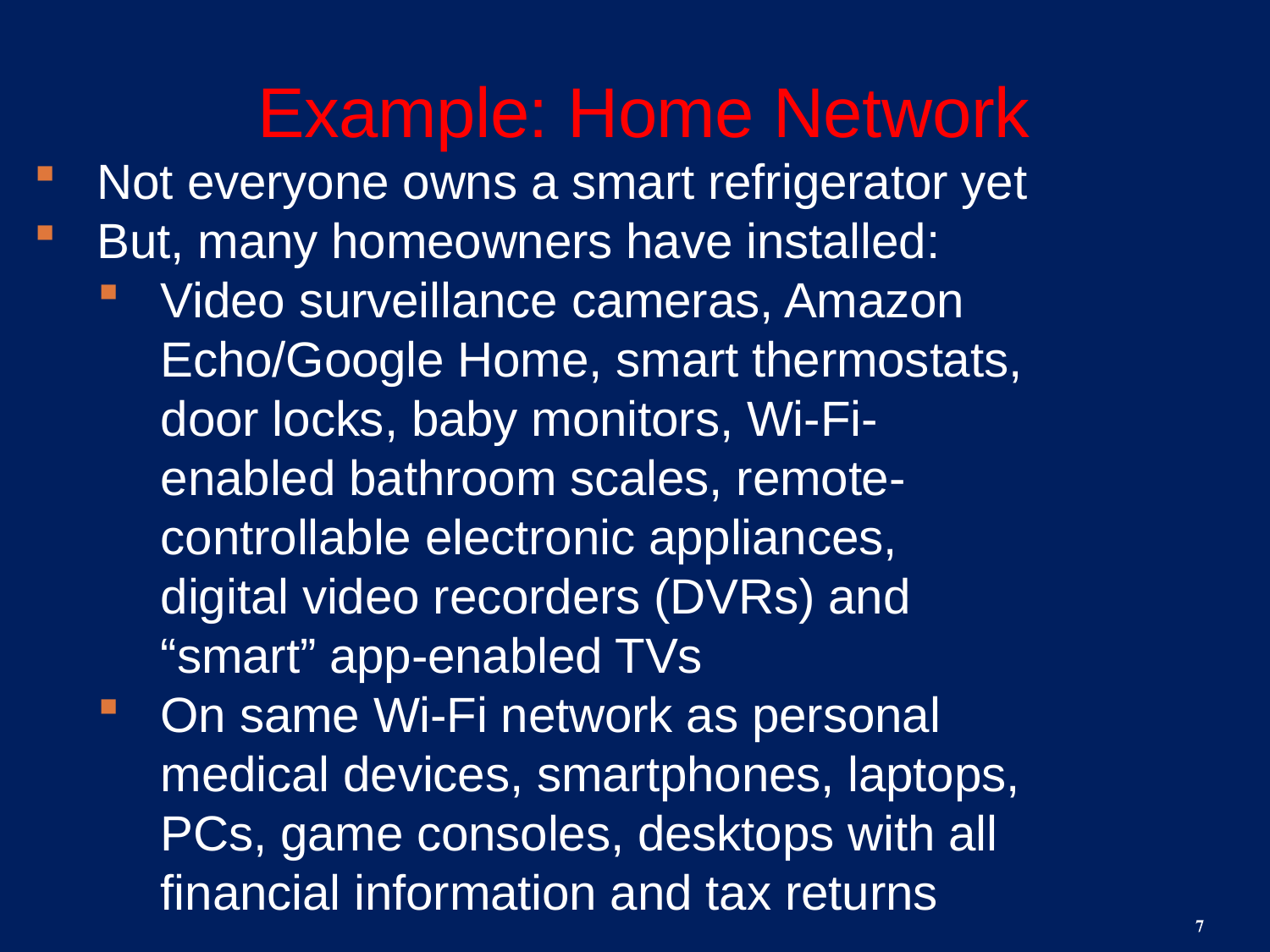

# Example: Home Network
Not everyone owns a smart refrigerator yet
But, many homeowners have installed:
Video surveillance cameras, Amazon Echo/Google Home, smart thermostats, door locks, baby monitors, Wi-Fi-enabled bathroom scales, remote-controllable electronic appliances, digital video recorders (DVRs) and “smart” app-enabled TVs
On same Wi-Fi network as personal medical devices, smartphones, laptops, PCs, game consoles, desktops with all financial information and tax returns